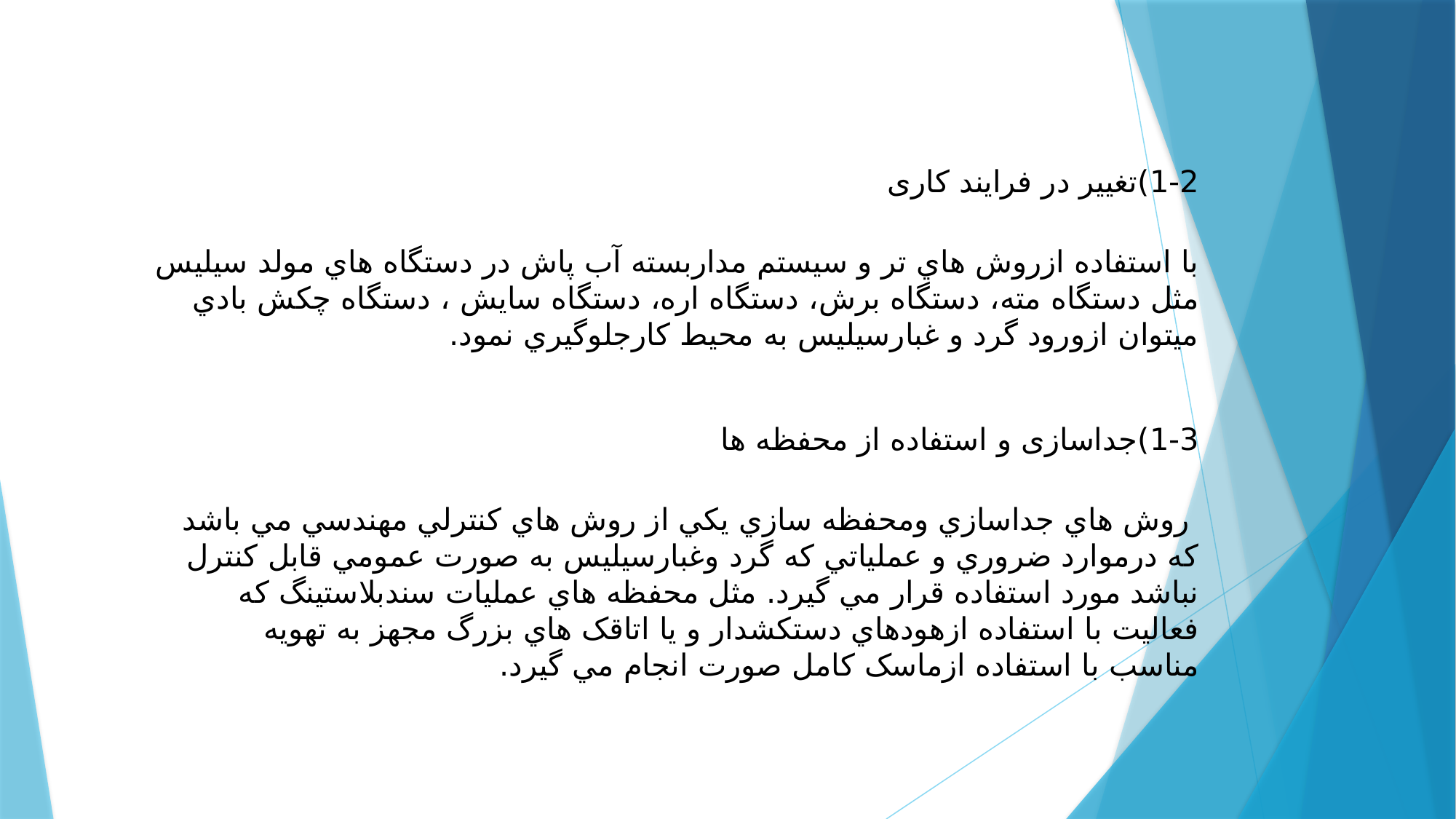

1-2)تغيير در فرايند كاری

با استفاده ازروش هاي تر و سيستم مداربسته آب پاش در دستگاه هاي مولد سيليس مثل دستگاه مته، دستگاه برش، دستگاه اره، دستگاه سايش ، دستگاه چكش بادي ميتوان ازورود گرد و غبارسيليس به محيط كارجلوگيري نمود.
1-3)جداسازی و استفاده از محفظه ها

 روش هاي جداسازي ومحفظه سازي يكي از روش هاي كنترلي مهندسي مي باشد كه درموارد ضروري و عملياتي كه گرد وغبارسيليس به صورت عمومي قابل كنترل نباشد مورد استفاده قرار مي گيرد. مثل محفظه هاي عمليات سندبلاستينگ كه فعاليت با استفاده ازهودهاي دستكشدار و يا اتاقک هاي بزرگ مجهز به تهويه مناسب با استفاده ازماسک كامل صورت انجام مي گيرد.